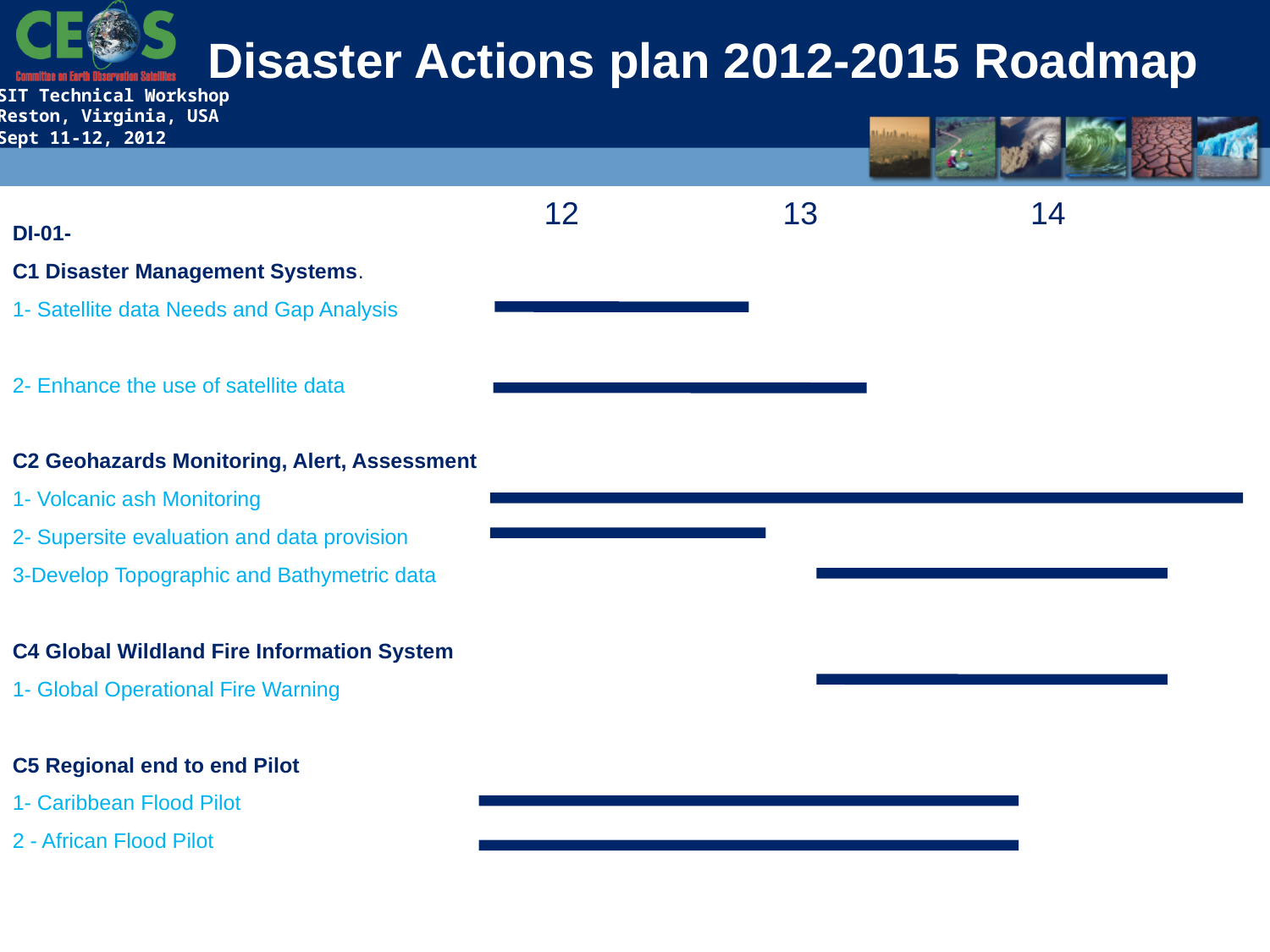

Disaster Actions plan 2012-2015 Roadmap
12                       13                        14
DI-01-
C1 Disaster Management Systems.
1- Satellite data Needs and Gap Analysis

2- Enhance the use of satellite data

C2 Geohazards Monitoring, Alert, Assessment
1- Volcanic ash Monitoring
2- Supersite evaluation and data provision
3-Develop Topographic and Bathymetric data

C4 Global Wildland Fire Information System
1- Global Operational Fire Warning

C5 Regional end to end Pilot
1- Caribbean Flood Pilot
2 - African Flood Pilot